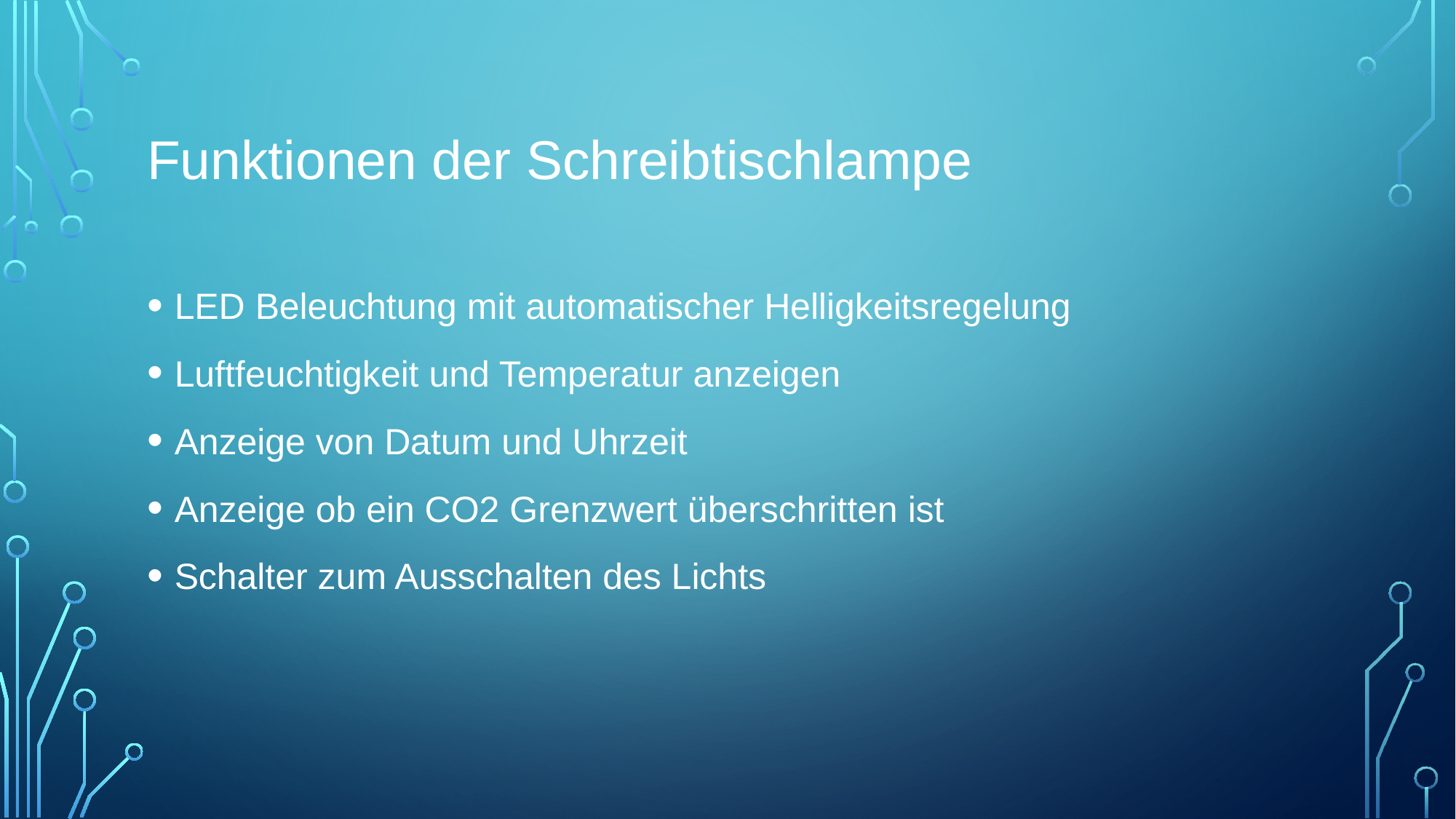

# Funktionen der Schreibtischlampe
LED Beleuchtung mit automatischer Helligkeitsregelung
Luftfeuchtigkeit und Temperatur anzeigen
Anzeige von Datum und Uhrzeit
Anzeige ob ein CO2 Grenzwert überschritten ist
Schalter zum Ausschalten des Lichts